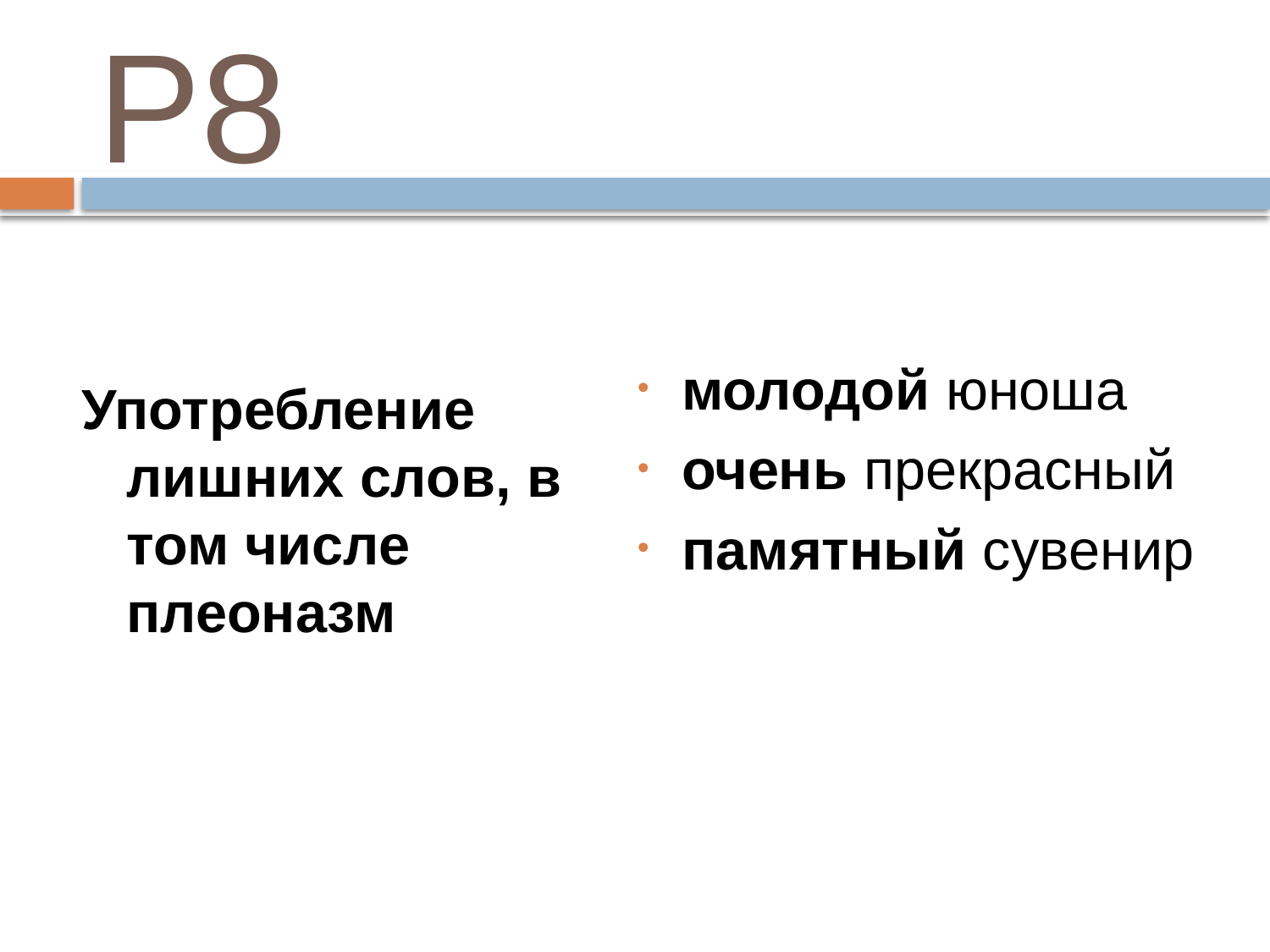

# Р8
молодой юноша
очень прекрасный
памятный сувенир
Употребление лишних слов, в том числе плеоназм